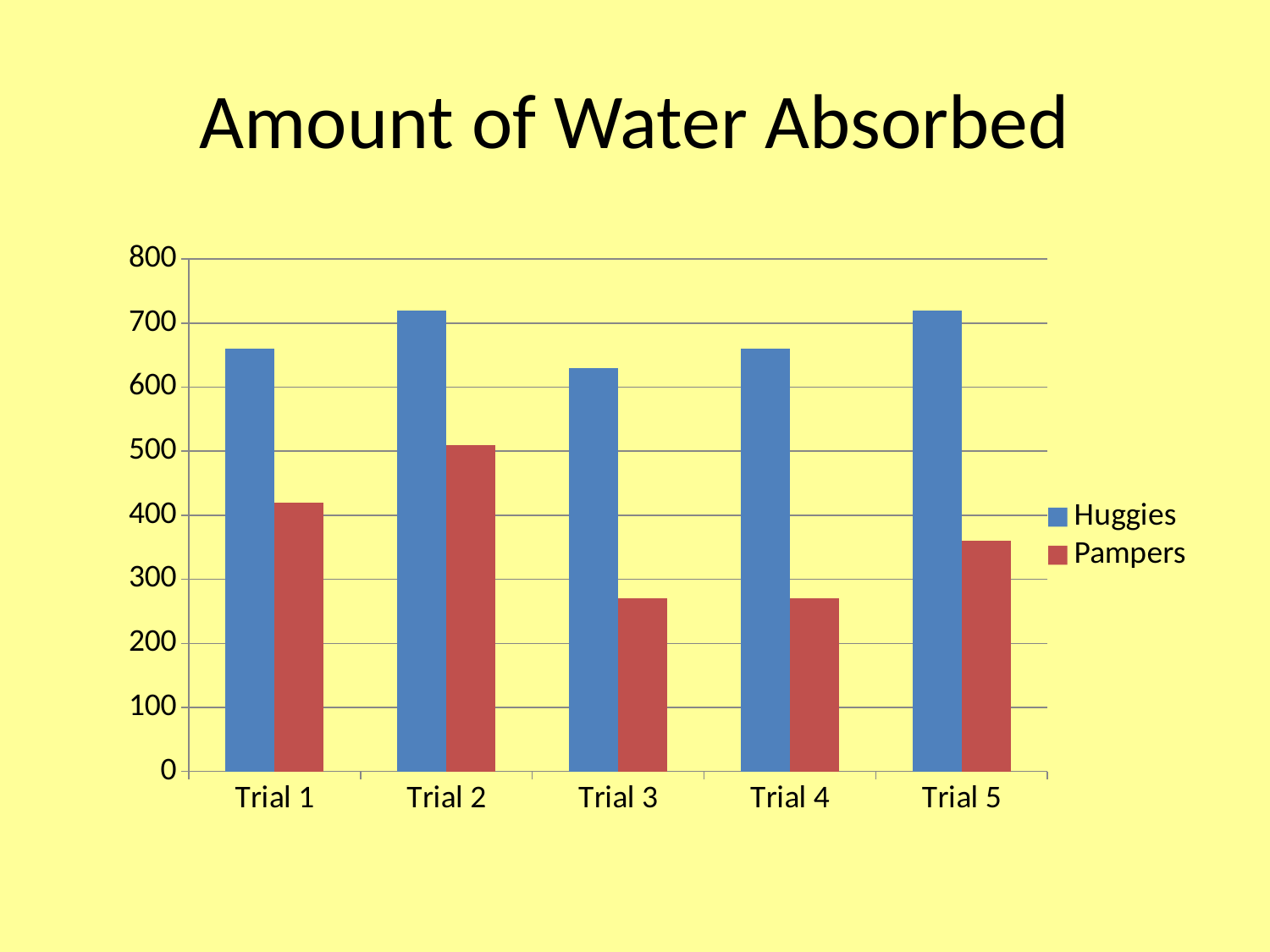

# Amount of Water Absorbed

### Chart

| Category | Huggies | Pampers |
|---|---|---|
| Trial 1 | 660.0 | 420.0 |
| Trial 2 | 720.0 | 510.0 |
| Trial 3 | 630.0 | 270.0 |
| Trial 4 | 660.0 | 270.0 |
| Trial 5 | 720.0 | 360.0 |